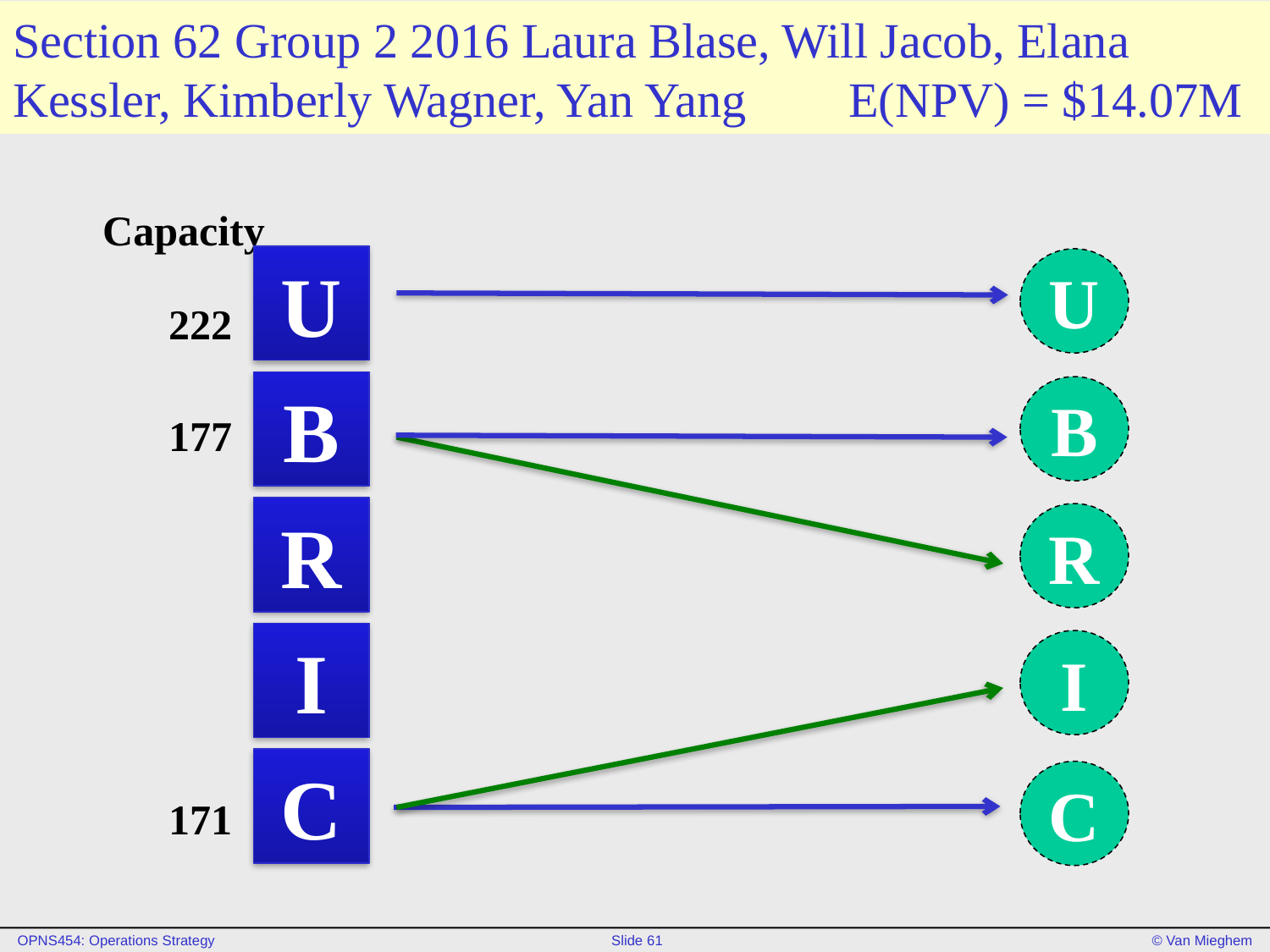

# Section 62 Group 2 2016 Laura Blase, Will Jacob, Elana Kessler, Kimberly Wagner, Yan Yang	      E(NPV) = $14.07M
Capacity
U
U
B
B
R
R
I
I
C
C
222
177
171